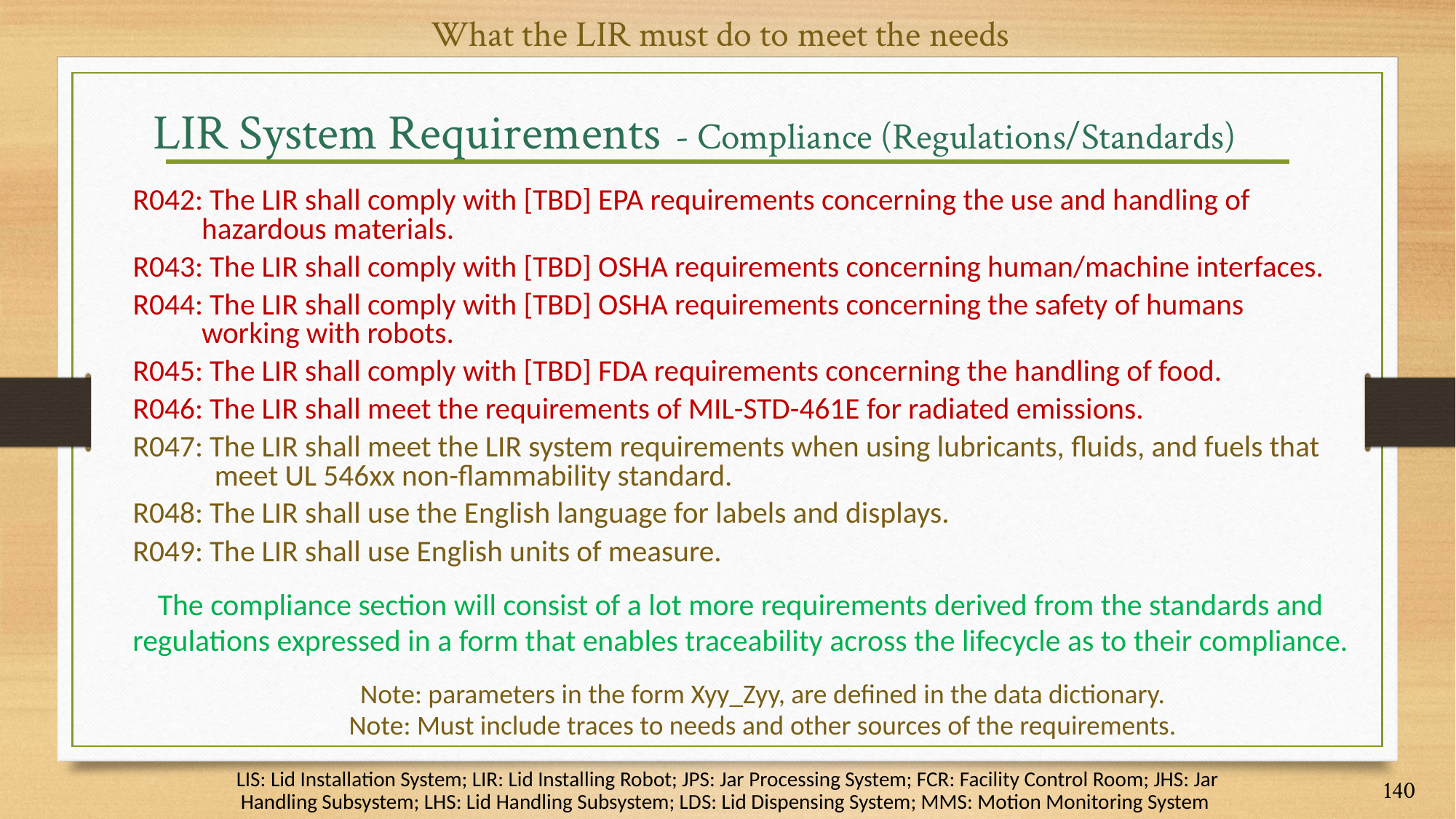

What the LIR must do to meet the needs
# LIR System Requirements - Compliance (Regulations/Standards)
R042: The LIR shall comply with [TBD] EPA requirements concerning the use and handling of hazardous materials.
R043: The LIR shall comply with [TBD] OSHA requirements concerning human/machine interfaces.
R044: The LIR shall comply with [TBD] OSHA requirements concerning the safety of humans working with robots.
R045: The LIR shall comply with [TBD] FDA requirements concerning the handling of food.
R046: The LIR shall meet the requirements of MIL-STD-461E for radiated emissions.
R047: The LIR shall meet the LIR system requirements when using lubricants, fluids, and fuels that meet UL 546xx non-flammability standard.
R048: The LIR shall use the English language for labels and displays.
R049: The LIR shall use English units of measure.
The compliance section will consist of a lot more requirements derived from the standards and regulations expressed in a form that enables traceability across the lifecycle as to their compliance.
Note: parameters in the form Xyy_Zyy, are defined in the data dictionary.
Note: Must include traces to needs and other sources of the requirements.
LIS: Lid Installation System; LIR: Lid Installing Robot; JPS: Jar Processing System; FCR: Facility Control Room; JHS: Jar Handling Subsystem; LHS: Lid Handling Subsystem; LDS: Lid Dispensing System; MMS: Motion Monitoring System
140